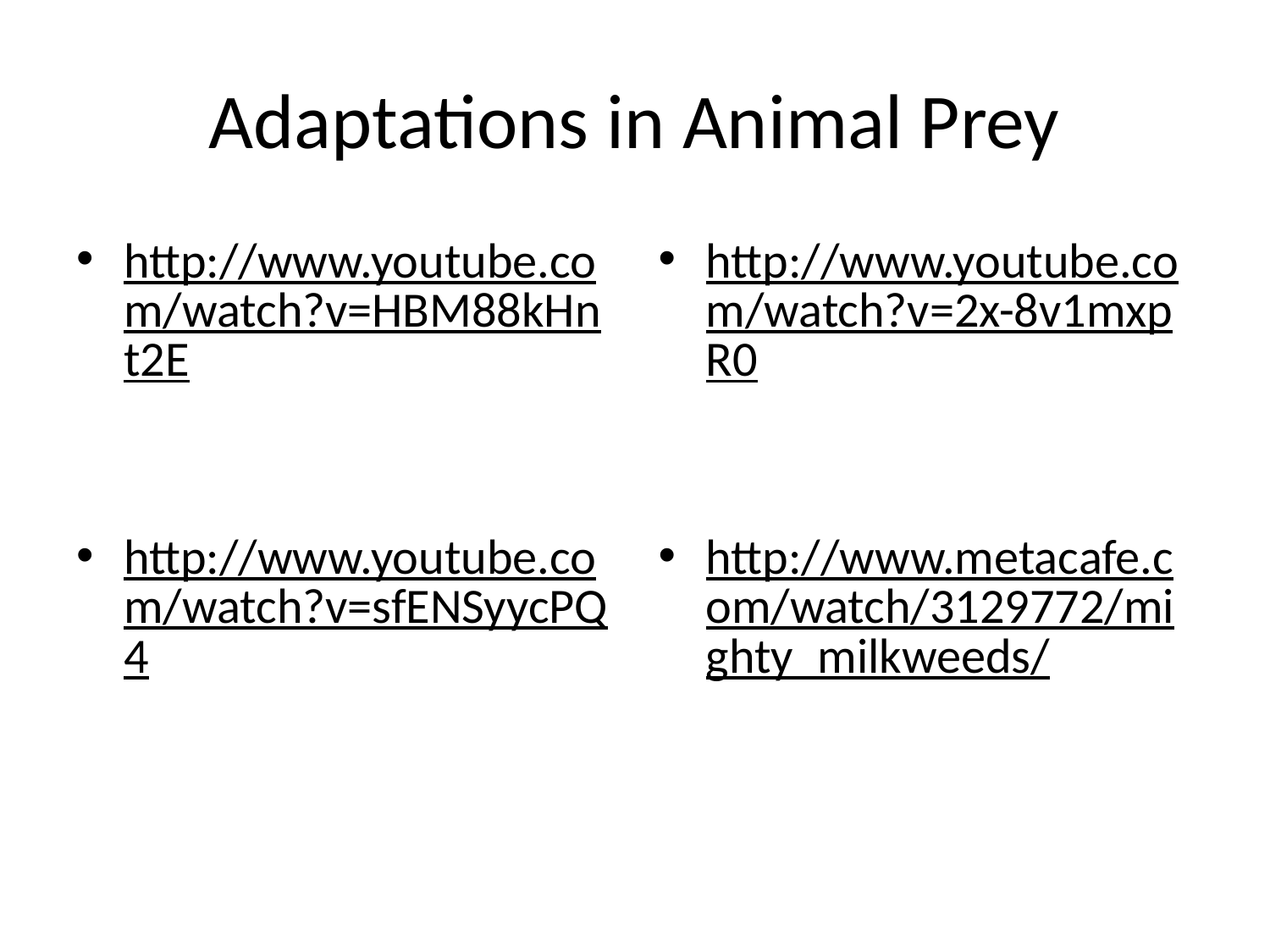

# Adaptations in Animal Prey
http://www.youtube.com/watch?v=HBM88kHnt2E

http://www.youtube.com/watch?v=sfENSyycPQ4
http://www.youtube.com/watch?v=2x-8v1mxpR0

http://www.metacafe.com/watch/3129772/mighty_milkweeds/